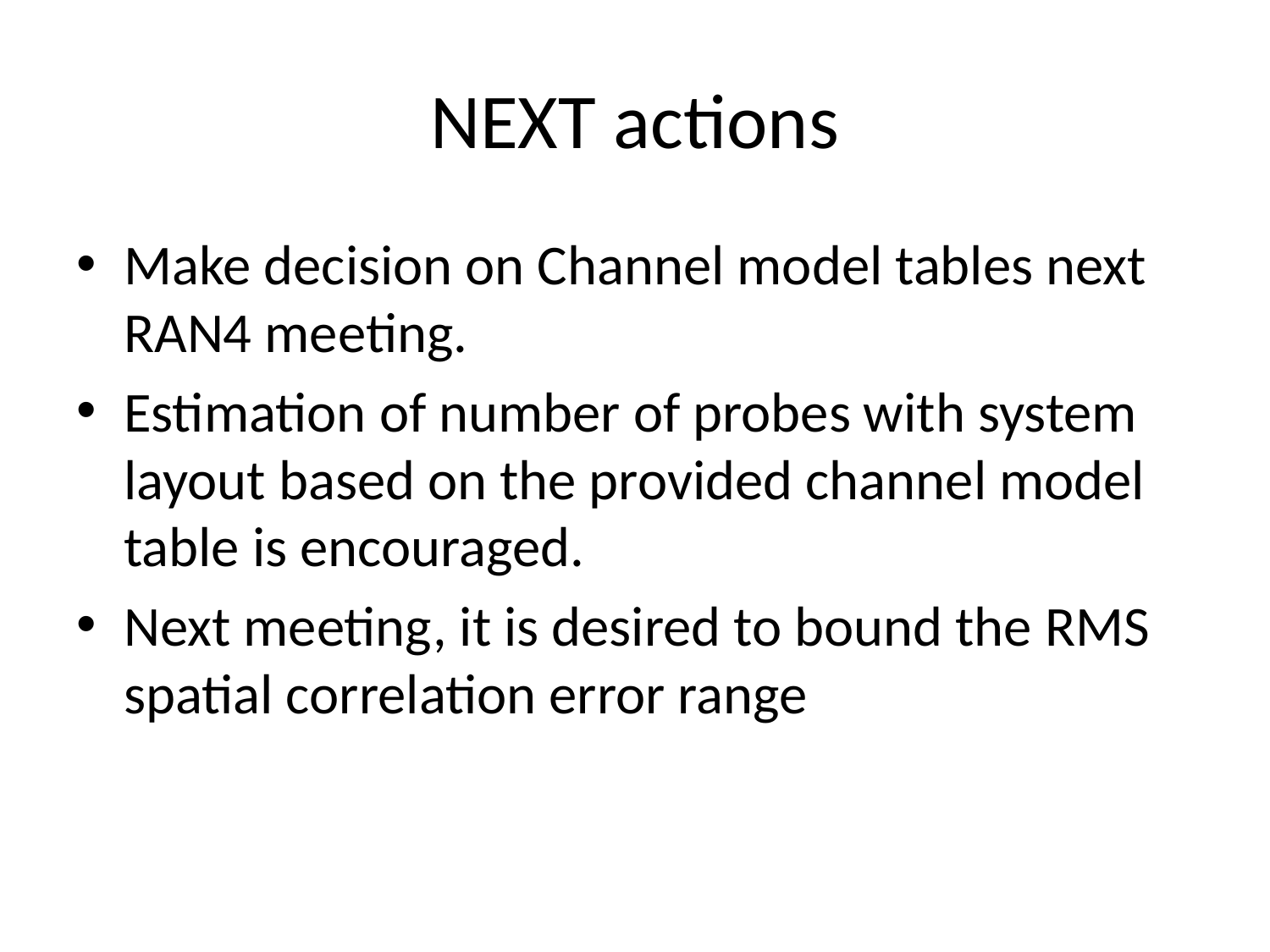

# NEXT actions
Make decision on Channel model tables next RAN4 meeting.
Estimation of number of probes with system layout based on the provided channel model table is encouraged.
Next meeting, it is desired to bound the RMS spatial correlation error range